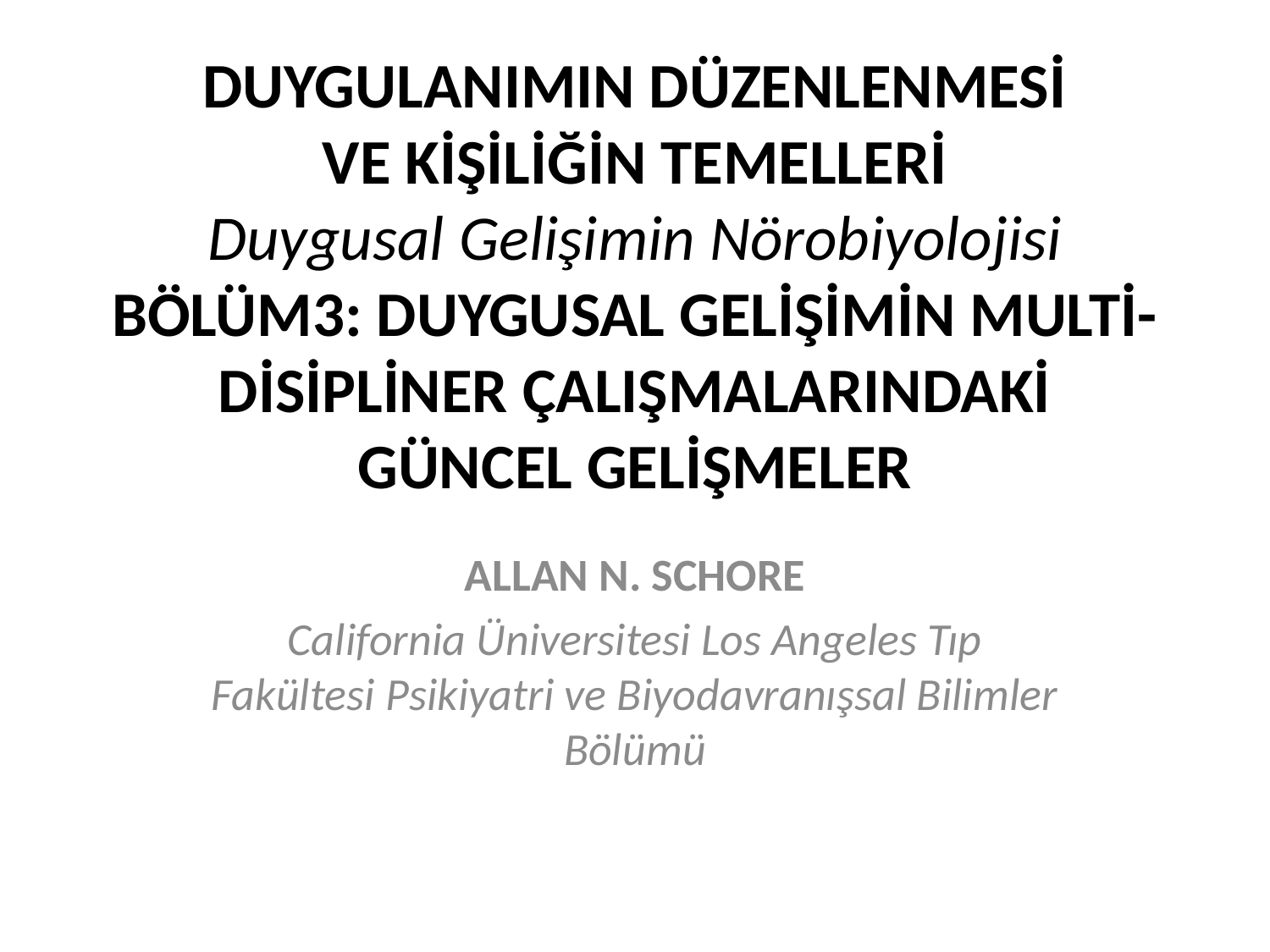

# DuygulanImIn Düzenlenmesİ ve Kİşİlİğİn Temellerİ Duygusal Gelişimin Nörobiyolojisi BÖLÜM3: DUYGUSAL GELİŞİMİN MULTİ-DİSİPLİNER ÇALIŞMALARINDAKİ GÜNCEL GELİŞMELER
Allan N. Schore
California Üniversitesi Los Angeles Tıp Fakültesi Psikiyatri ve Biyodavranışsal Bilimler Bölümü